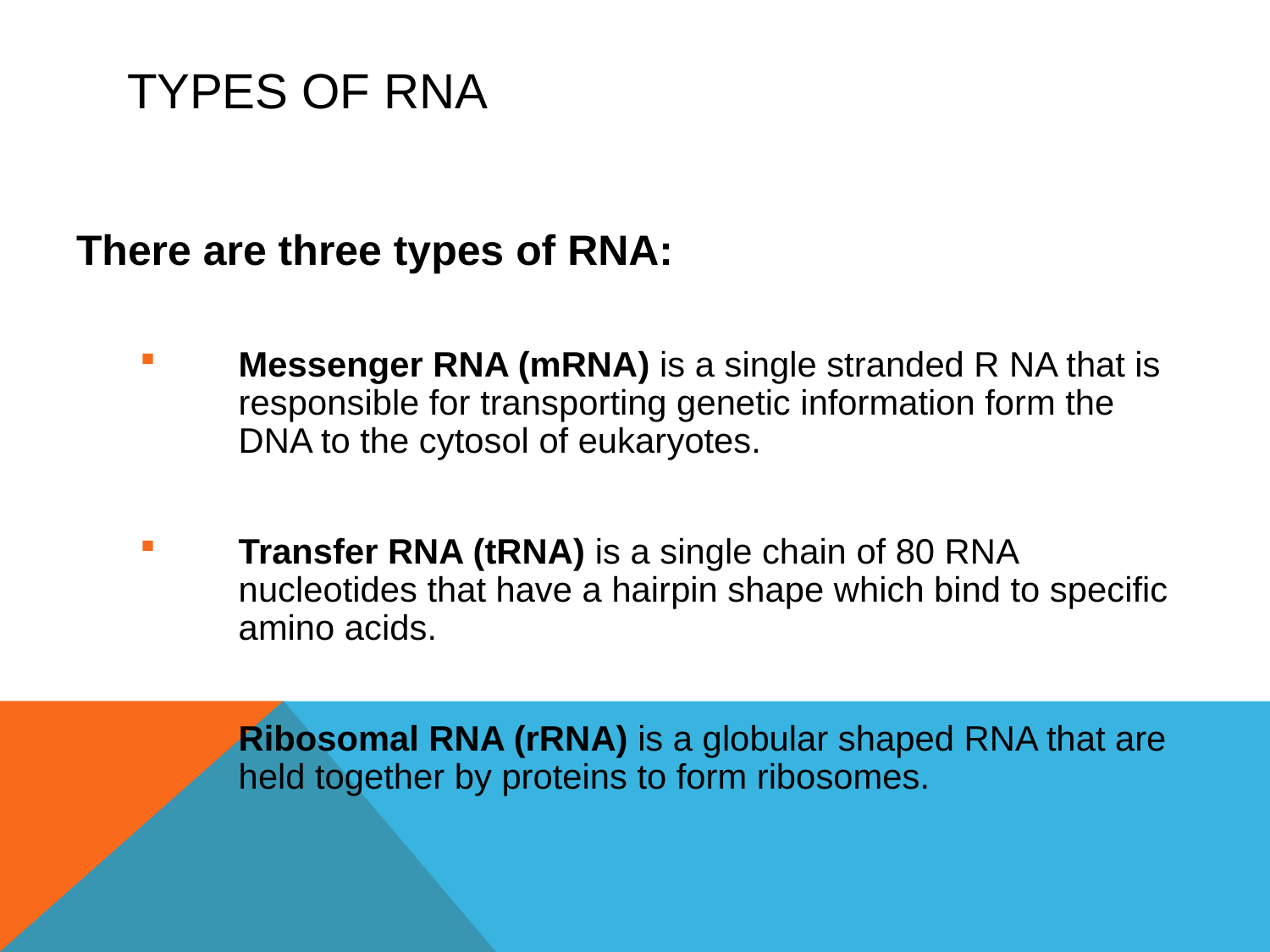

# Types of RNA
There are three types of RNA:

Messenger RNA (mRNA) is a single stranded R NA that is responsible for transporting genetic information form the DNA to the cytosol of eukaryotes.

Transfer RNA (tRNA) is a single chain of 80 RNA nucleotides that have a hairpin shape which bind to specific amino acids.

Ribosomal RNA (rRNA) is a globular shaped RNA that are held together by proteins to form ribosomes.